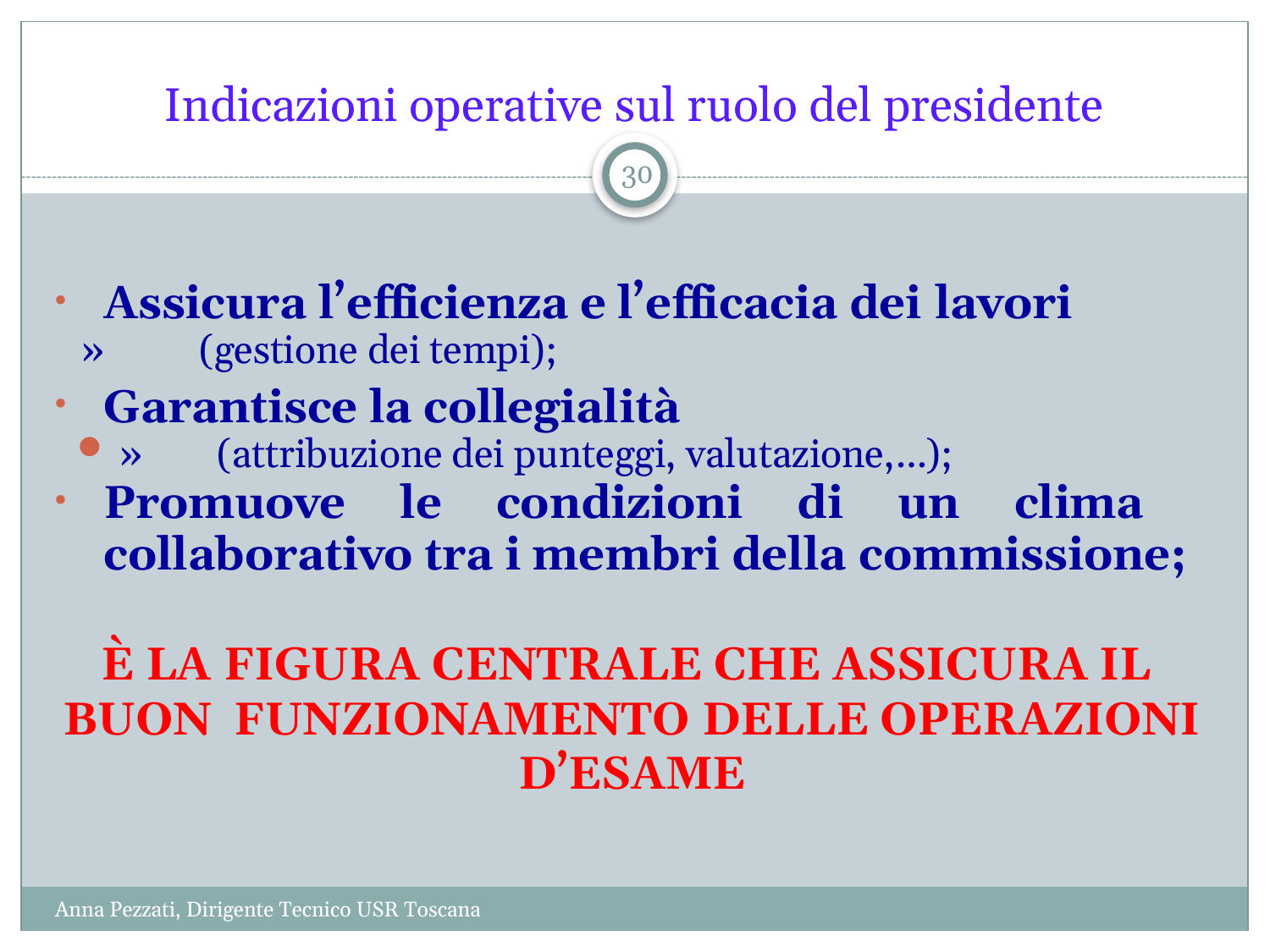

# Indicazioni operative sul ruolo del presidente
30

Assicura l’efficienza e l’efficacia dei lavori
»	(gestione dei tempi);
Garantisce la collegialità
»	(attribuzione dei punteggi, valutazione,…);
Promuove le condizioni di un clima  collaborativo tra i membri della commissione;

È LA FIGURA CENTRALE CHE ASSICURA IL  BUON  FUNZIONAMENTO DELLE OPERAZIONI D’ESAME
Anna Pezzati, Dirigente Tecnico USR Toscana